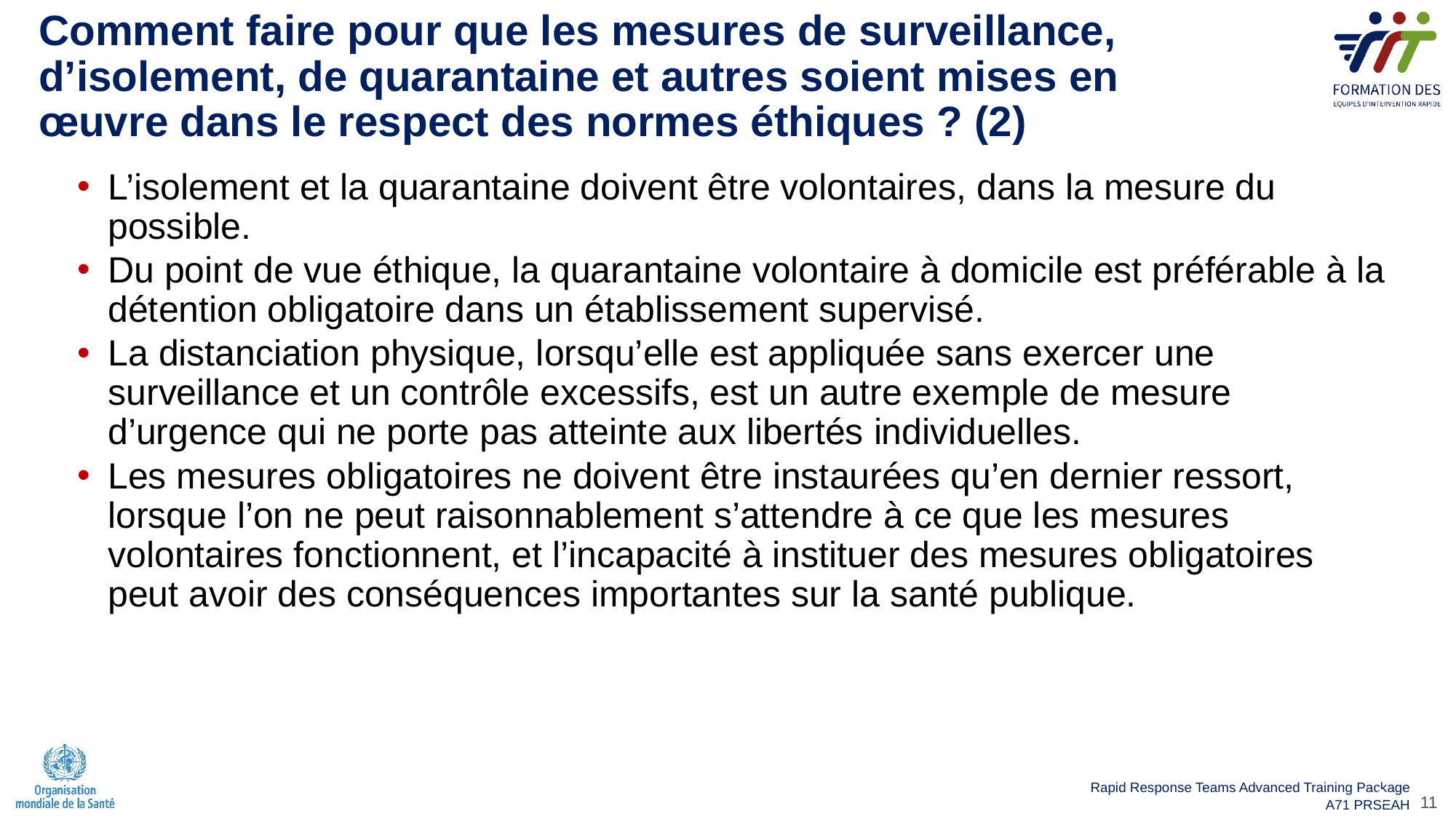

# Comment faire pour que les mesures de surveillance, d’isolement, de quarantaine et autres soient mises en œuvre dans le respect des normes éthiques ? (2)
L’isolement et la quarantaine doivent être volontaires, dans la mesure du possible.
Du point de vue éthique, la quarantaine volontaire à domicile est préférable à la détention obligatoire dans un établissement supervisé.
La distanciation physique, lorsqu’elle est appliquée sans exercer une surveillance et un contrôle excessifs, est un autre exemple de mesure d’urgence qui ne porte pas atteinte aux libertés individuelles.
Les mesures obligatoires ne doivent être instaurées qu’en dernier ressort, lorsque l’on ne peut raisonnablement s’attendre à ce que les mesures volontaires fonctionnent, et l’incapacité à instituer des mesures obligatoires peut avoir des conséquences importantes sur la santé publique.
11